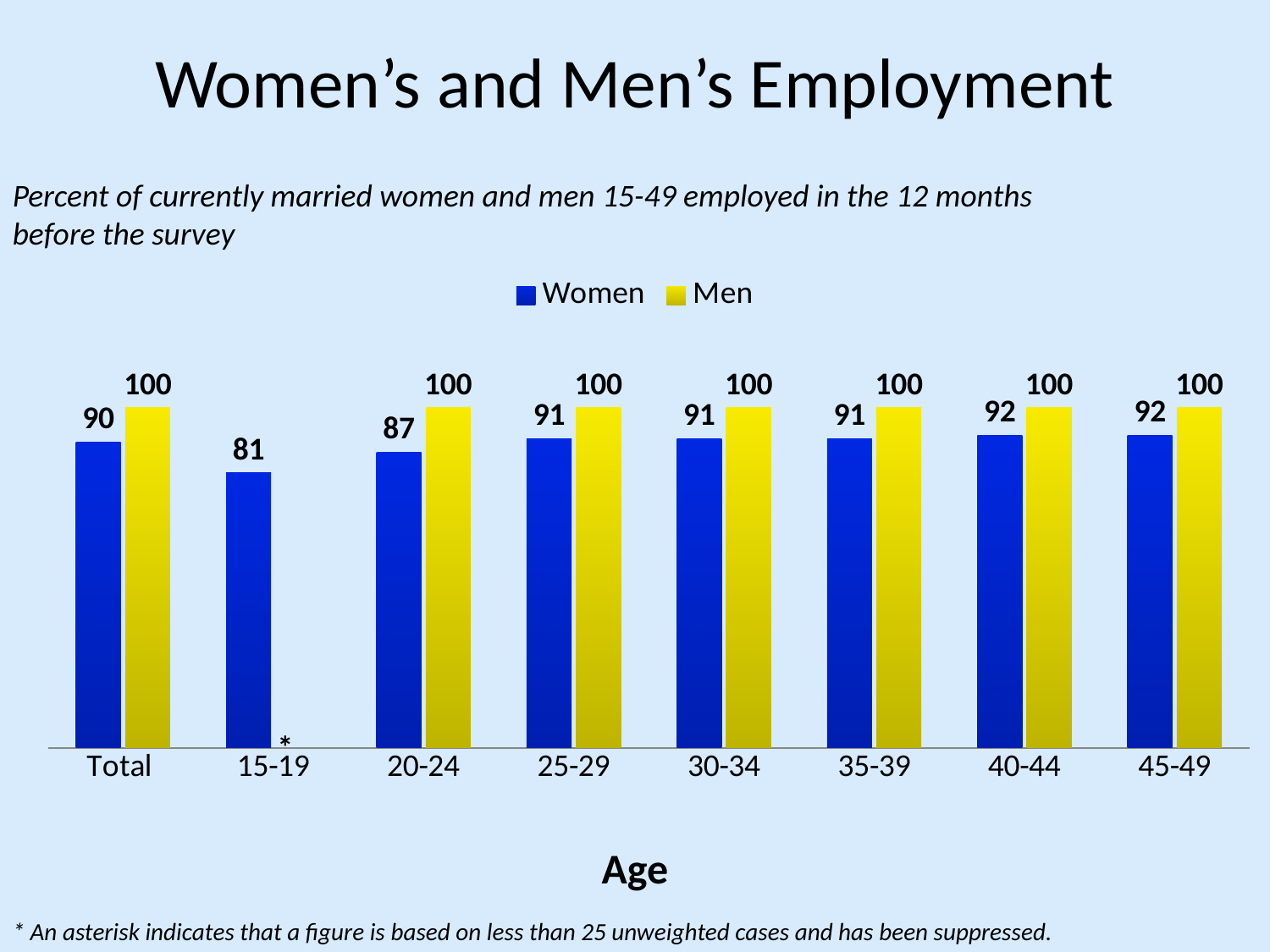

# Women’s and Men’s Employment
Percent of currently married women and men 15-49 employed in the 12 months before the survey

### Chart

| Category | Women | Men |
|---|---|---|
| Total  | 90.0 | 100.0 |
| 15-19 | 81.0 | None |
| 20-24 | 87.0 | 100.0 |
| 25-29 | 91.0 | 100.0 |
| 30-34 | 91.0 | 100.0 |
| 35-39 | 91.0 | 100.0 |
| 40-44 | 92.0 | 100.0 |
| 45-49 | 92.0 | 100.0 |
*
Age
* An asterisk indicates that a figure is based on less than 25 unweighted cases and has been suppressed.